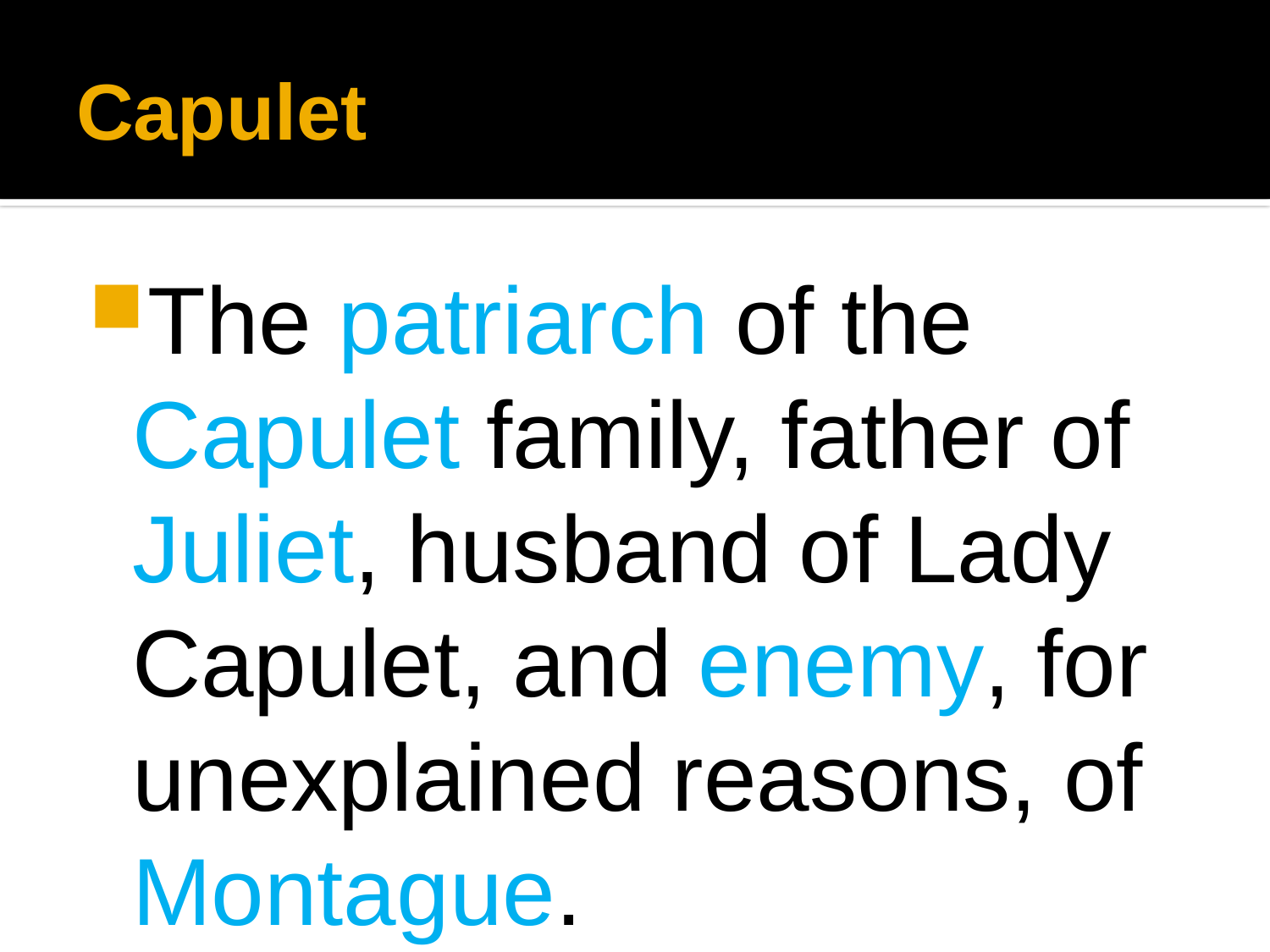

# Capulet
The patriarch of the Capulet family, father of Juliet, husband of Lady Capulet, and enemy, for unexplained reasons, of Montague.